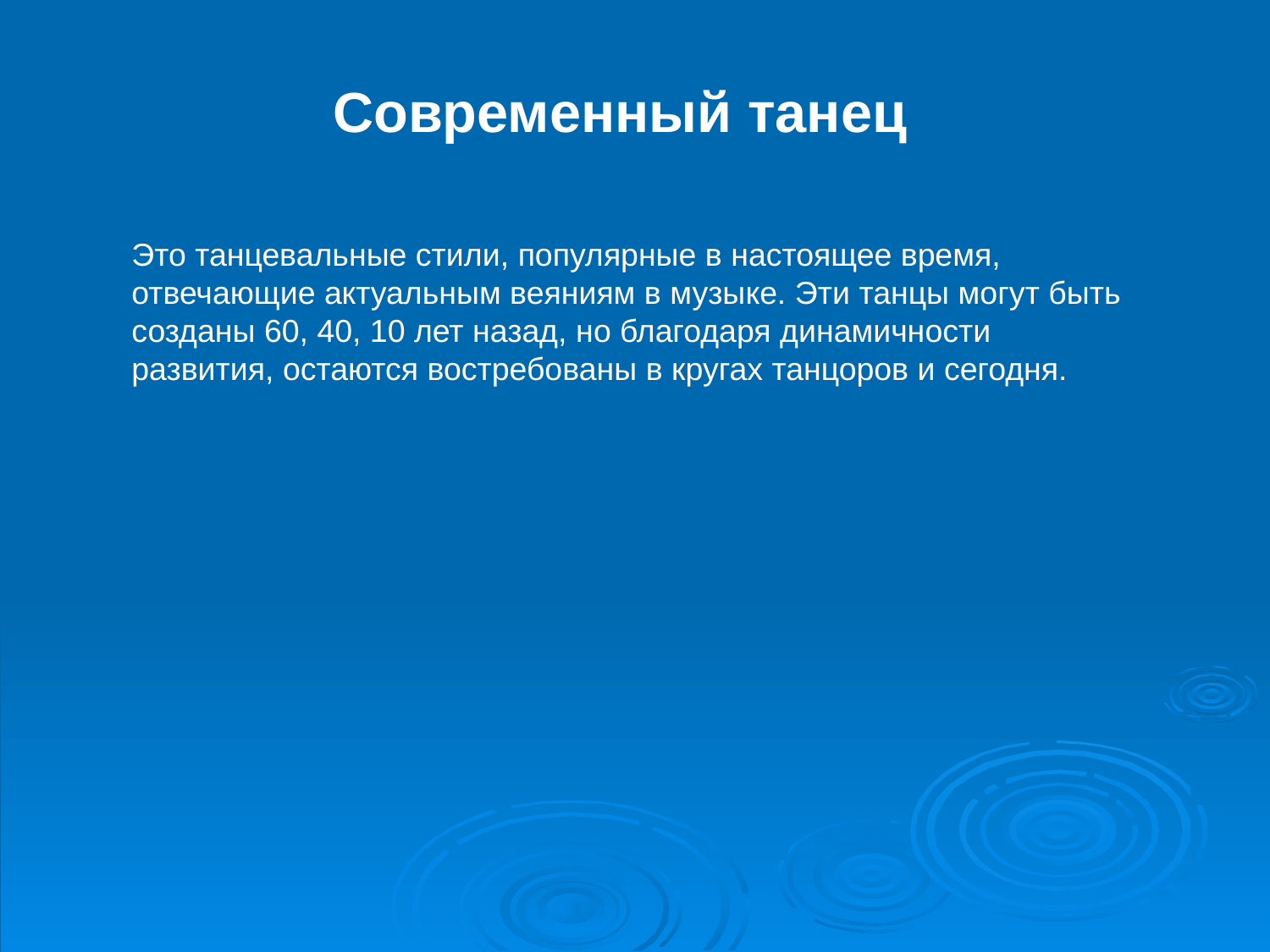

Современный танец
Это танцевальные стили, популярные в настоящее время, отвечающие актуальным веяниям в музыке. Эти танцы могут быть созданы 60, 40, 10 лет назад, но благодаря динамичности развития, остаются востребованы в кругах танцоров и сегодня.